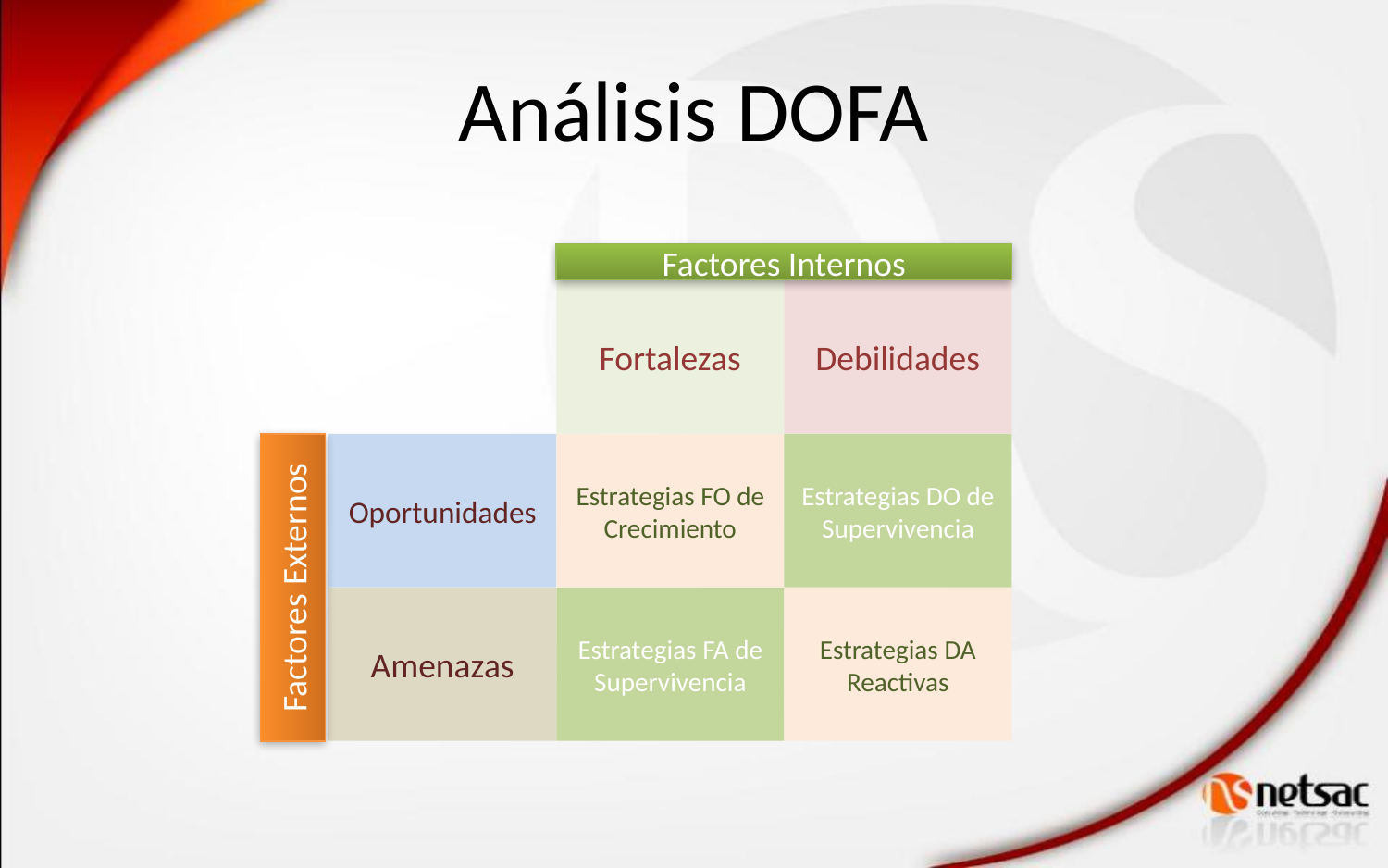

# Análisis DOFA
Factores Internos
Fortalezas
Debilidades
Oportunidades
Estrategias FO de Crecimiento
Estrategias DO de Supervivencia
Factores Externos
Amenazas
Estrategias FA de Supervivencia
Estrategias DA Reactivas